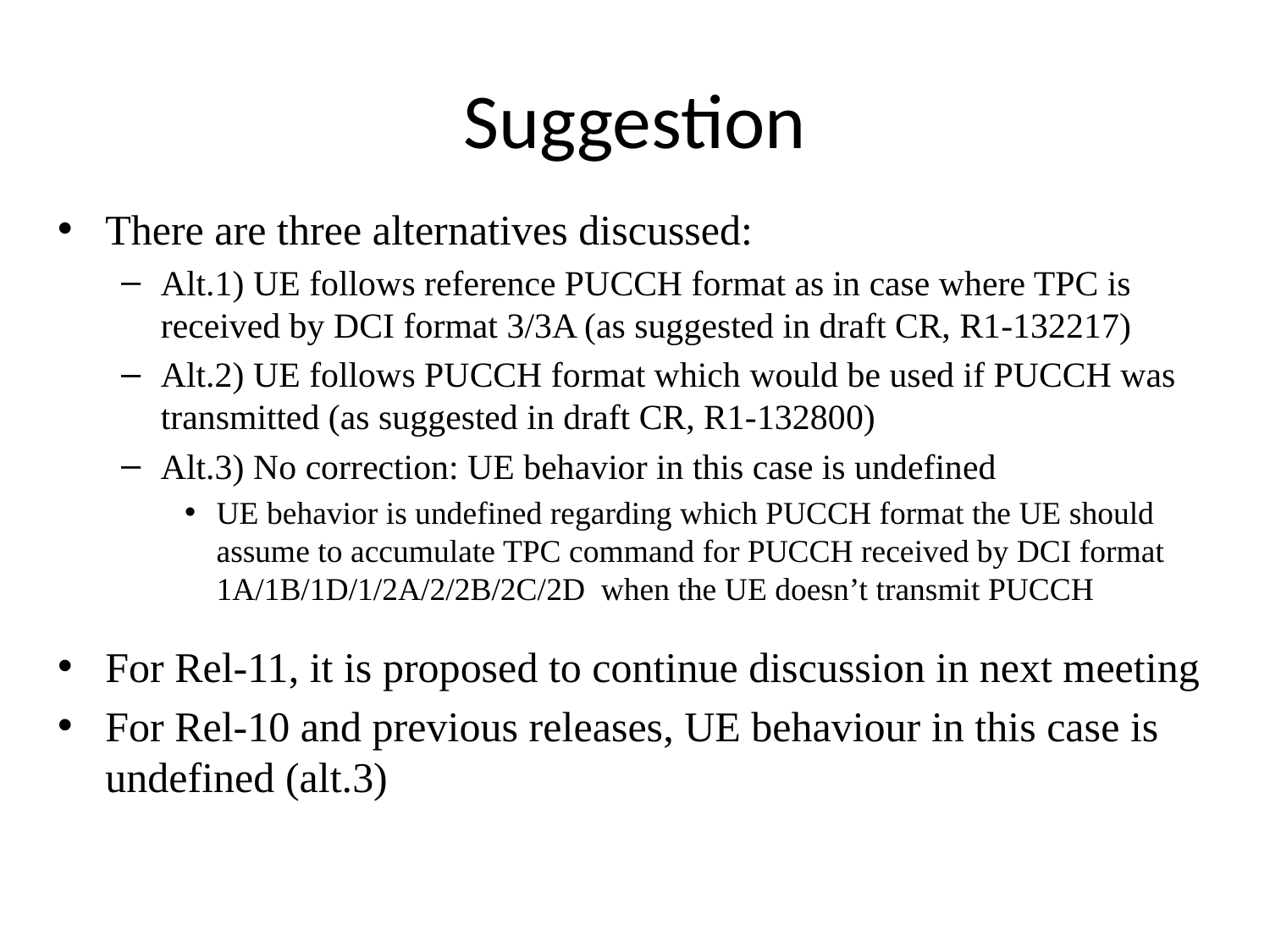

# Suggestion
There are three alternatives discussed:
Alt.1) UE follows reference PUCCH format as in case where TPC is received by DCI format 3/3A (as suggested in draft CR, R1-132217)
Alt.2) UE follows PUCCH format which would be used if PUCCH was transmitted (as suggested in draft CR, R1-132800)
Alt.3) No correction: UE behavior in this case is undefined
UE behavior is undefined regarding which PUCCH format the UE should assume to accumulate TPC command for PUCCH received by DCI format 1A/1B/1D/1/2A/2/2B/2C/2D  when the UE doesn’t transmit PUCCH
For Rel-11, it is proposed to continue discussion in next meeting
For Rel-10 and previous releases, UE behaviour in this case is undefined (alt.3)